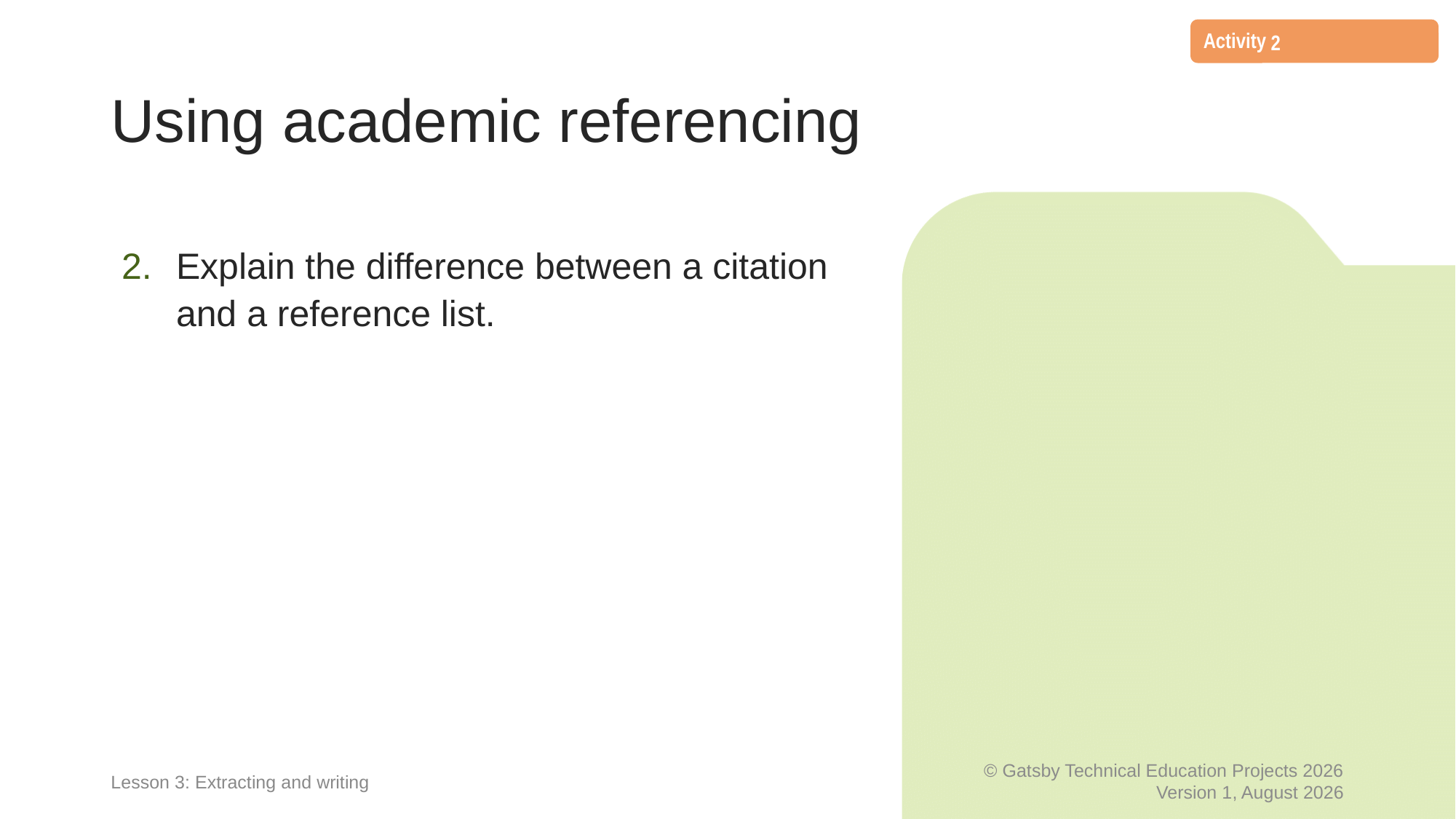

2
# Using academic referencing
Explain the difference between a citation and a reference list.
Lesson 3: Extracting and writing